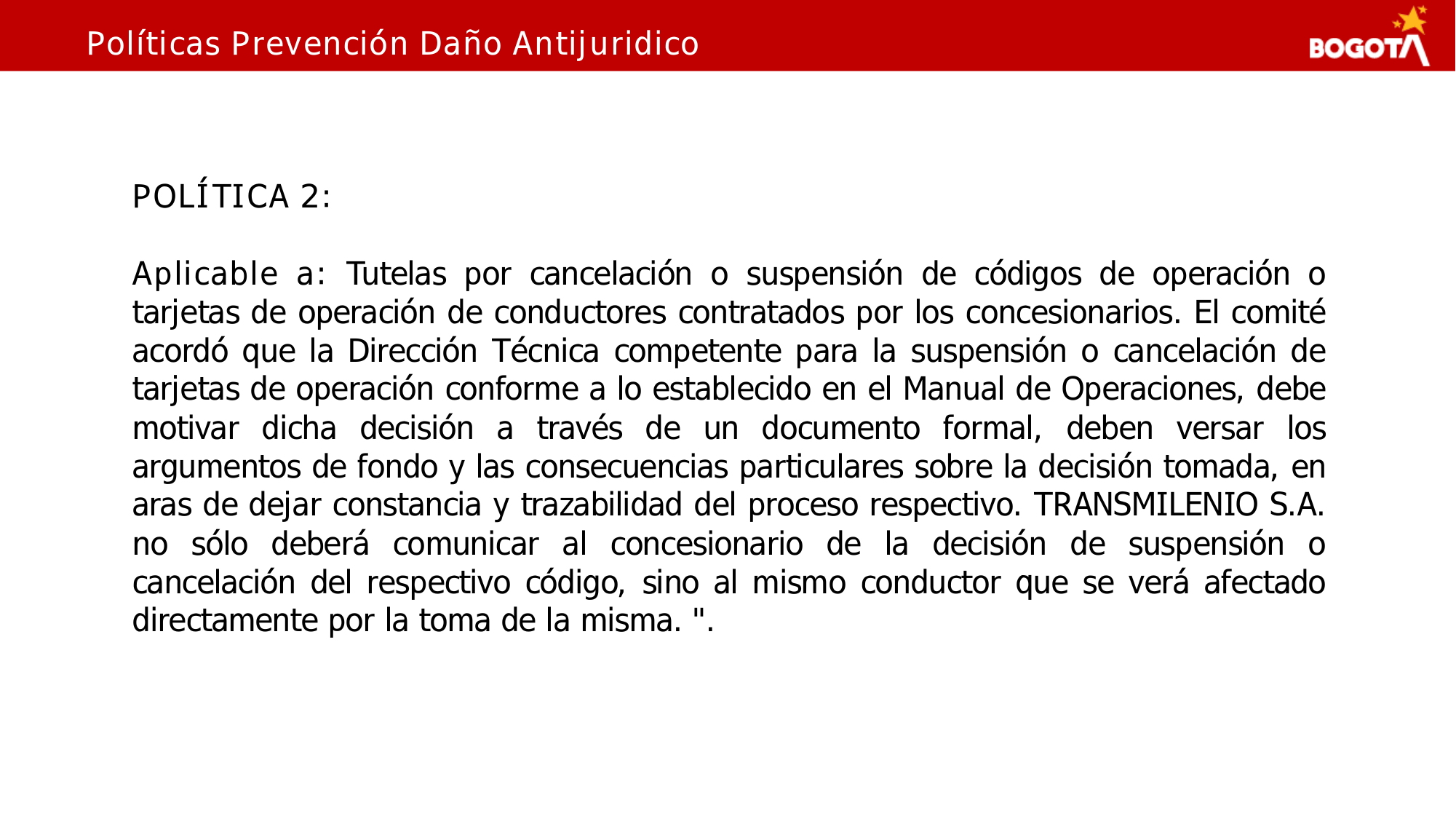

Políticas Prevención Daño Antijuridico
POLÍTICA 2:

Aplicable a: Tutelas por cancelación o suspensión de códigos de operación o tarjetas de operación de conductores contratados por los concesionarios. El comité acordó que la Dirección Técnica competente para la suspensión o cancelación de tarjetas de operación conforme a lo establecido en el Manual de Operaciones, debe motivar dicha decisión a través de un documento formal, deben versar los argumentos de fondo y las consecuencias particulares sobre la decisión tomada, en aras de dejar constancia y trazabilidad del proceso respectivo. TRANSMILENIO S.A. no sólo deberá comunicar al concesionario de la decisión de suspensión o cancelación del respectivo código, sino al mismo conductor que se verá afectado directamente por la toma de la misma. ".